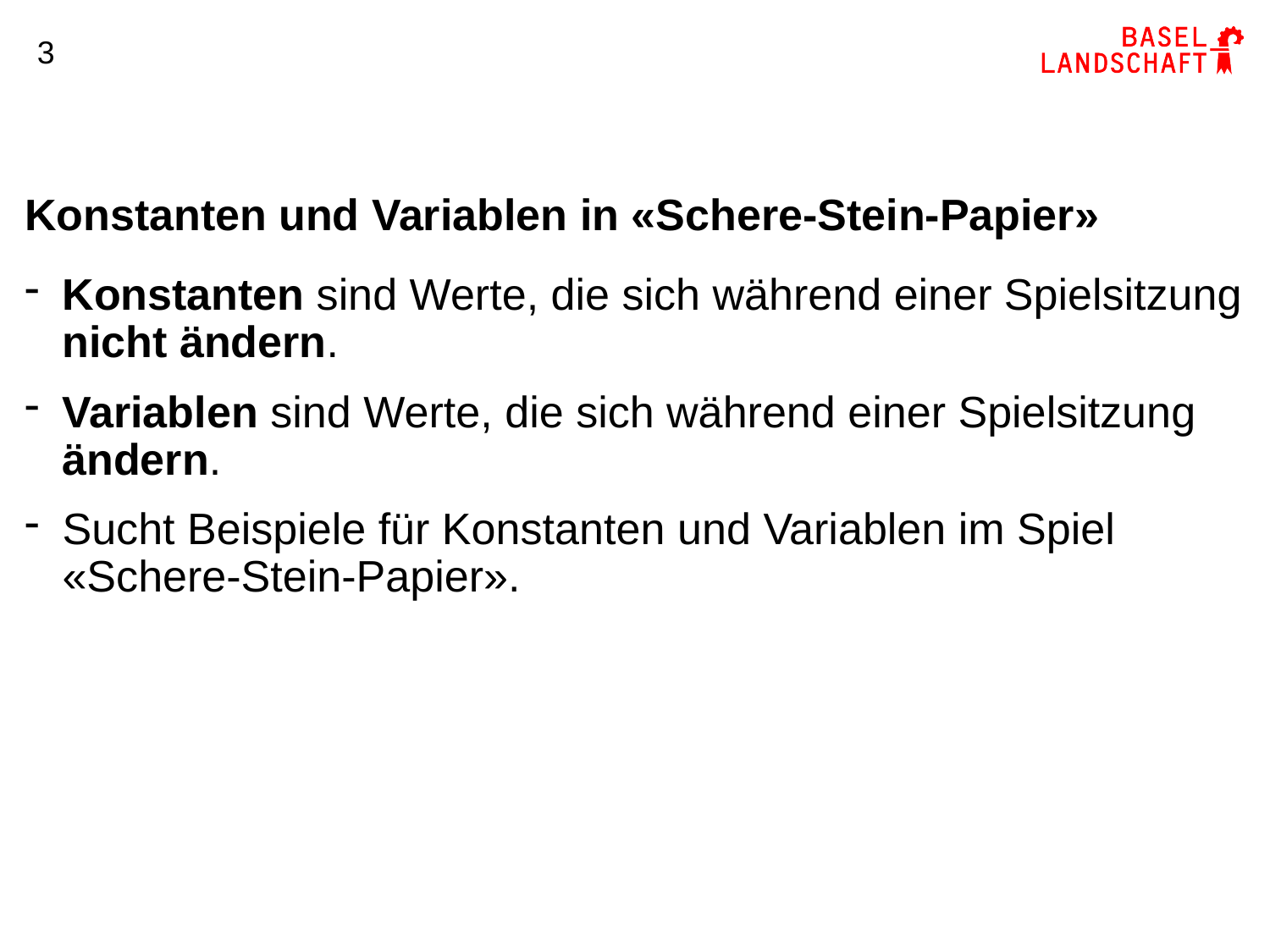

3
# Konstanten und Variablen in «Schere-Stein-Papier»
Konstanten sind Werte, die sich während einer Spielsitzung nicht ändern.
Variablen sind Werte, die sich während einer Spielsitzung ändern.
Sucht Beispiele für Konstanten und Variablen im Spiel «Schere-Stein-Papier».